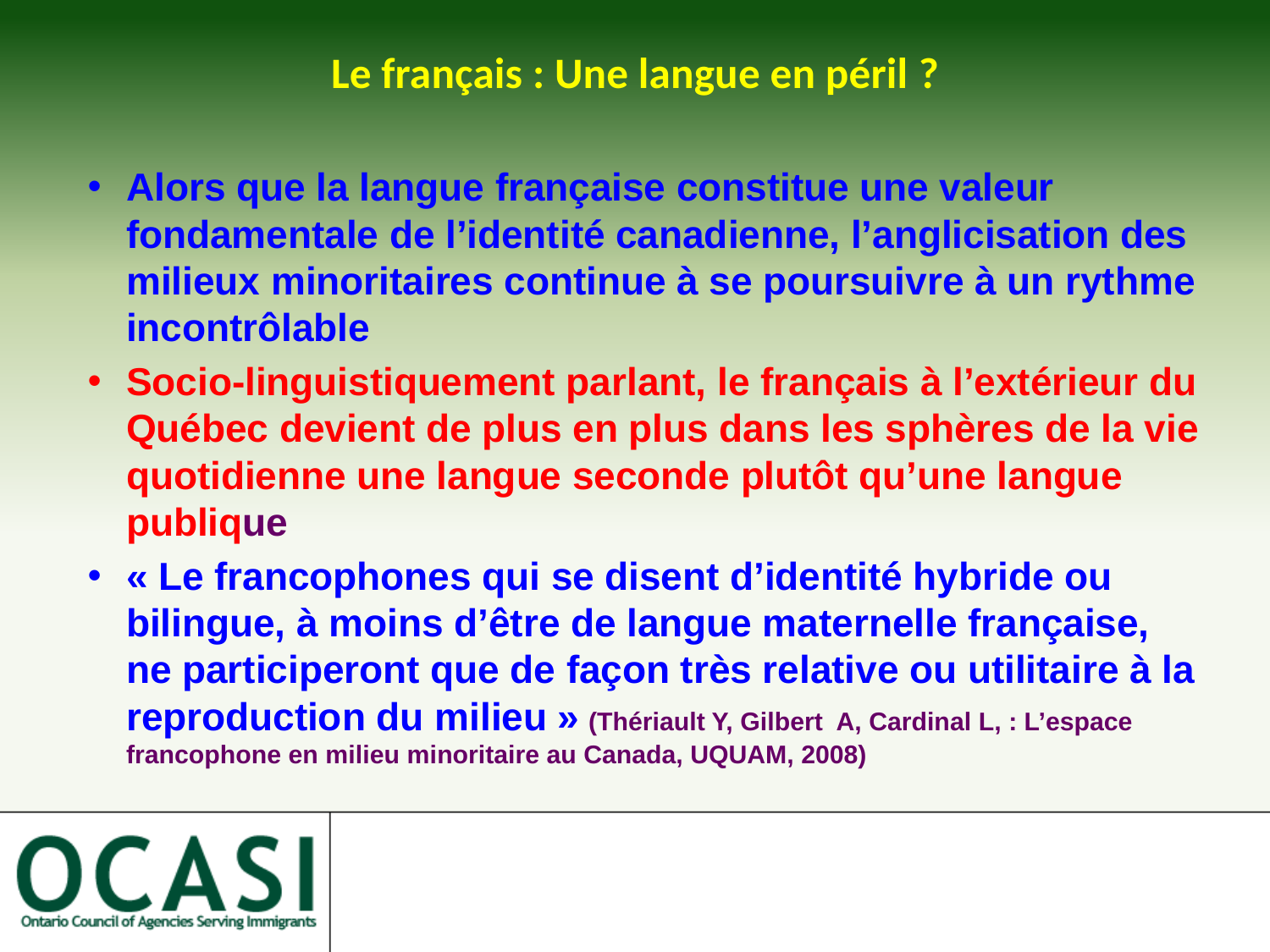

# Le français : Une langue en péril ?
Alors que la langue française constitue une valeur fondamentale de l’identité canadienne, l’anglicisation des milieux minoritaires continue à se poursuivre à un rythme incontrôlable
Socio-linguistiquement parlant, le français à l’extérieur du Québec devient de plus en plus dans les sphères de la vie quotidienne une langue seconde plutôt qu’une langue publique
« Le francophones qui se disent d’identité hybride ou bilingue, à moins d’être de langue maternelle française, ne participeront que de façon très relative ou utilitaire à la reproduction du milieu » (Thériault Y, Gilbert  A, Cardinal L, : L’espace francophone en milieu minoritaire au Canada, UQUAM, 2008)